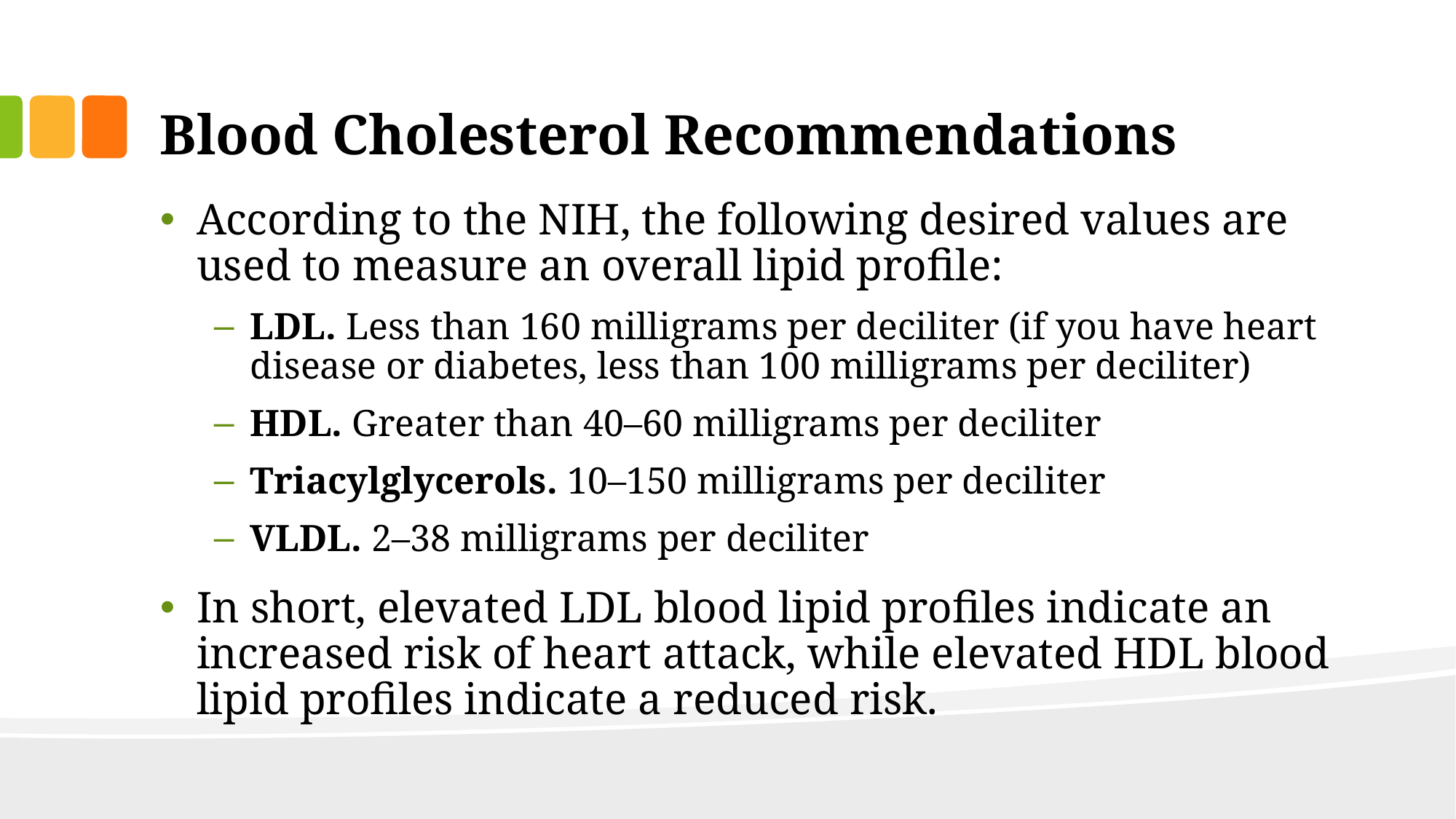

# Blood Cholesterol Recommendations
According to the NIH, the following desired values are used to measure an overall lipid profile:
LDL. Less than 160 milligrams per deciliter (if you have heart disease or diabetes, less than 100 milligrams per deciliter)
HDL. Greater than 40–60 milligrams per deciliter
Triacylglycerols. 10–150 milligrams per deciliter
VLDL. 2–38 milligrams per deciliter
In short, elevated LDL blood lipid profiles indicate an increased risk of heart attack, while elevated HDL blood lipid profiles indicate a reduced risk.